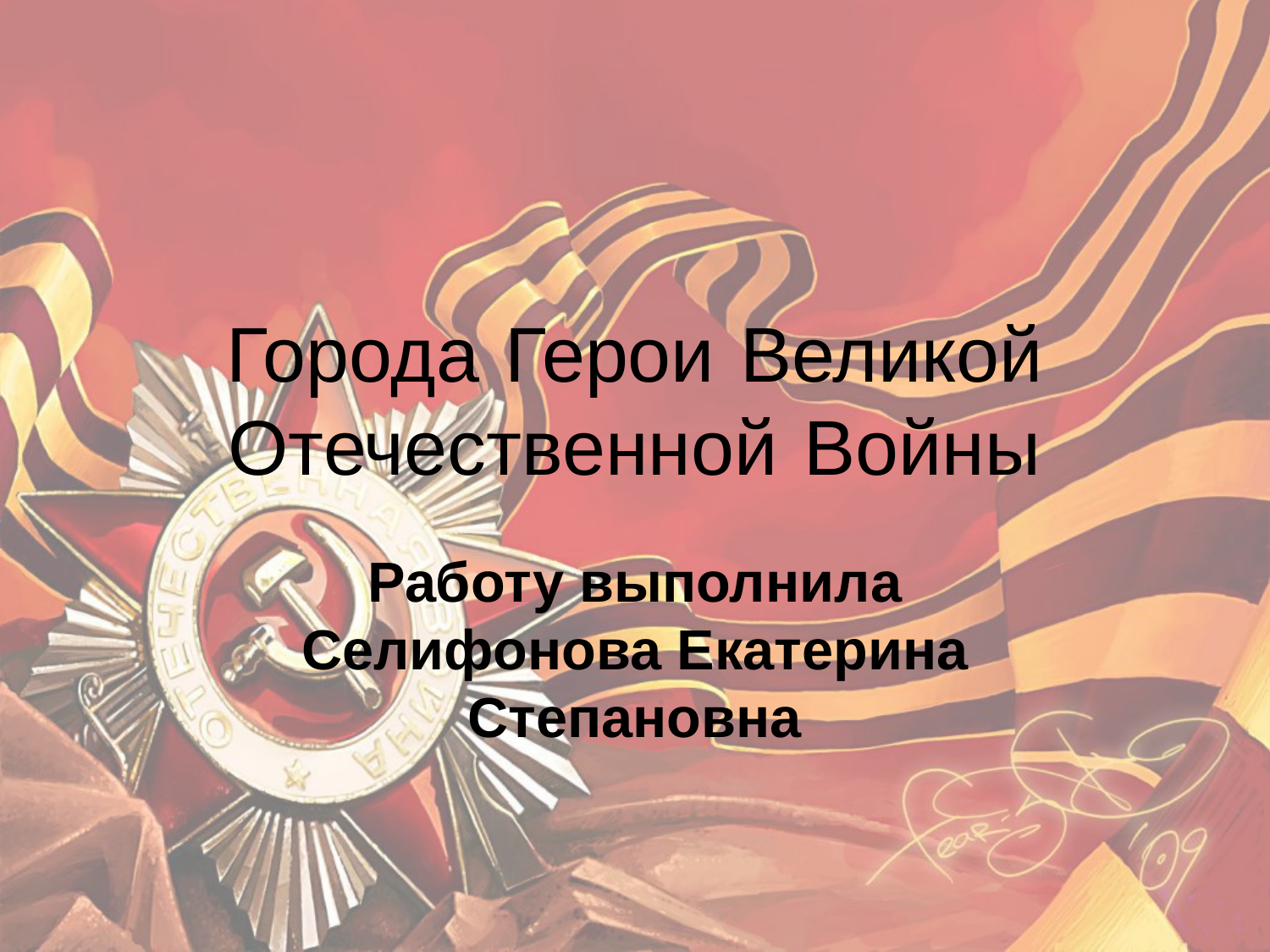

# Города Герои Великой Отечественной Войны
Работу выполнила Селифонова Екатерина Степановна